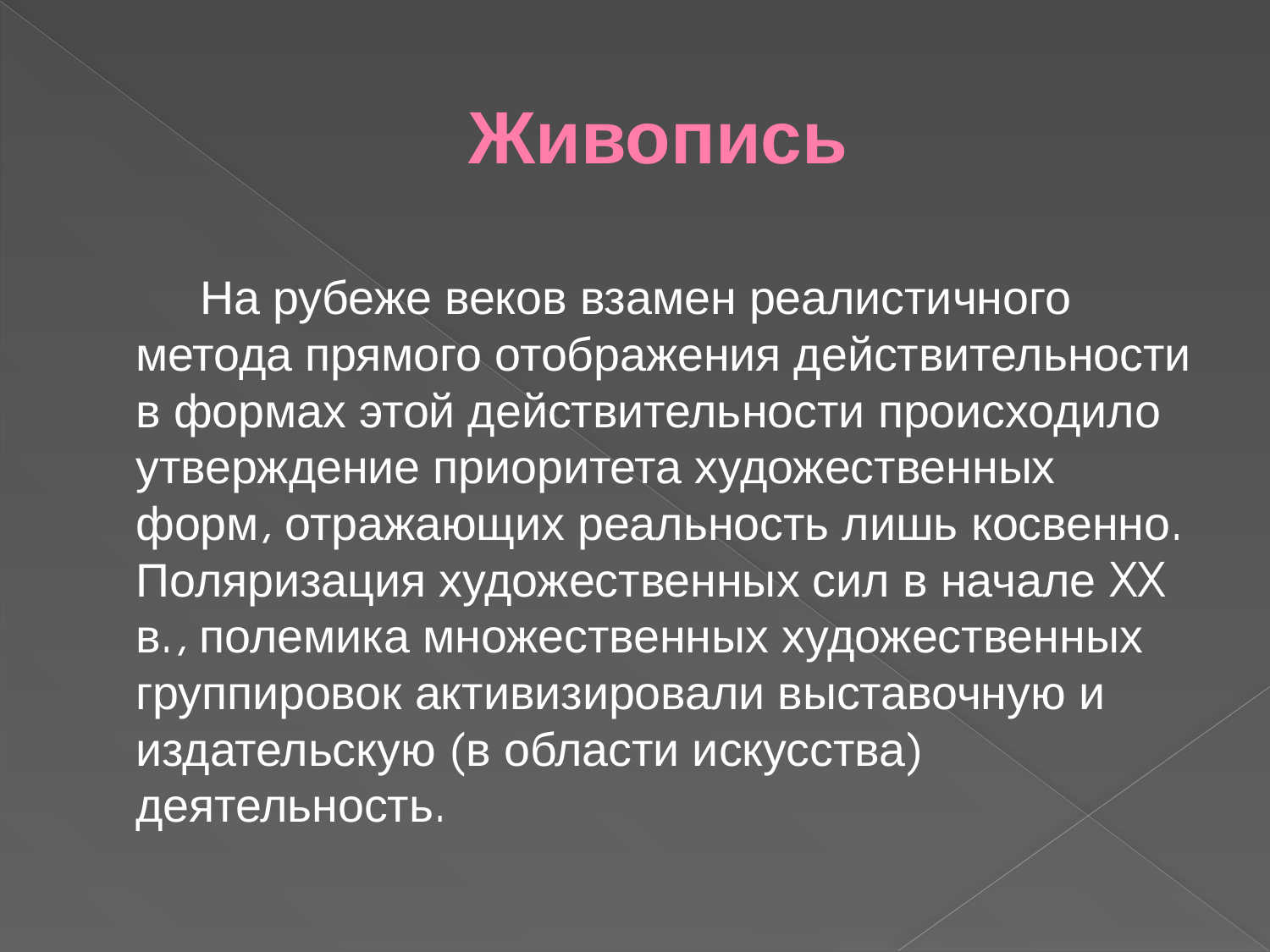

# Живопись
 На рубеже веков взамен реалистичного метода прямого отображения действительности в формах этой действительности происходило утверждение приоритета художественных форм, отражающих реальность лишь косвенно. Поляризация художественных сил в начале XX в., полемика множественных художественных группировок активизировали выставочную и издательскую (в области искусства) деятельность.